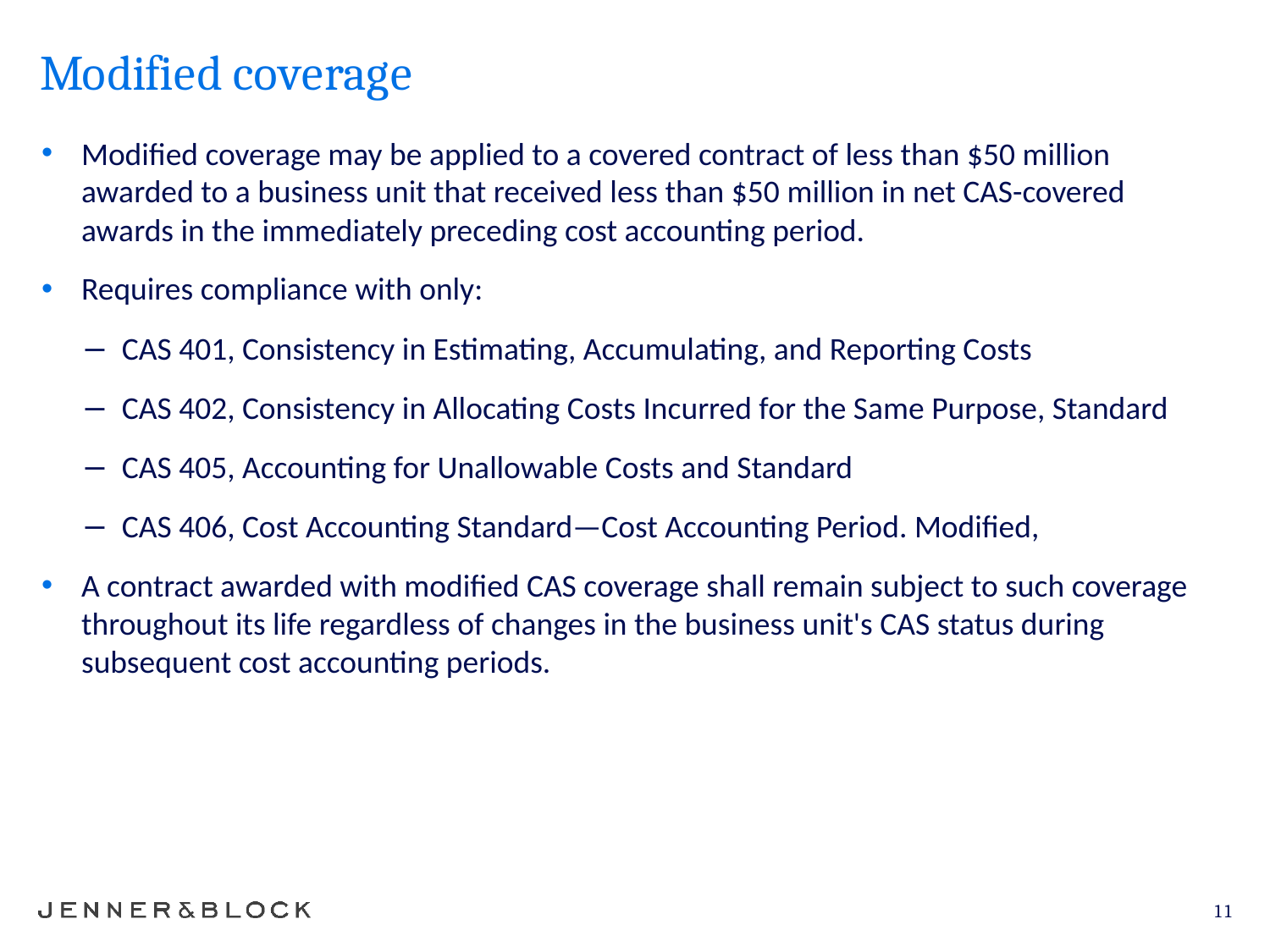

# Modified coverage
Modified coverage may be applied to a covered contract of less than $50 million awarded to a business unit that received less than $50 million in net CAS-covered awards in the immediately preceding cost accounting period.
Requires compliance with only:
CAS 401, Consistency in Estimating, Accumulating, and Reporting Costs
CAS 402, Consistency in Allocating Costs Incurred for the Same Purpose, Standard
CAS 405, Accounting for Unallowable Costs and Standard
CAS 406, Cost Accounting Standard—Cost Accounting Period. Modified,
A contract awarded with modified CAS coverage shall remain subject to such coverage throughout its life regardless of changes in the business unit's CAS status during subsequent cost accounting periods.